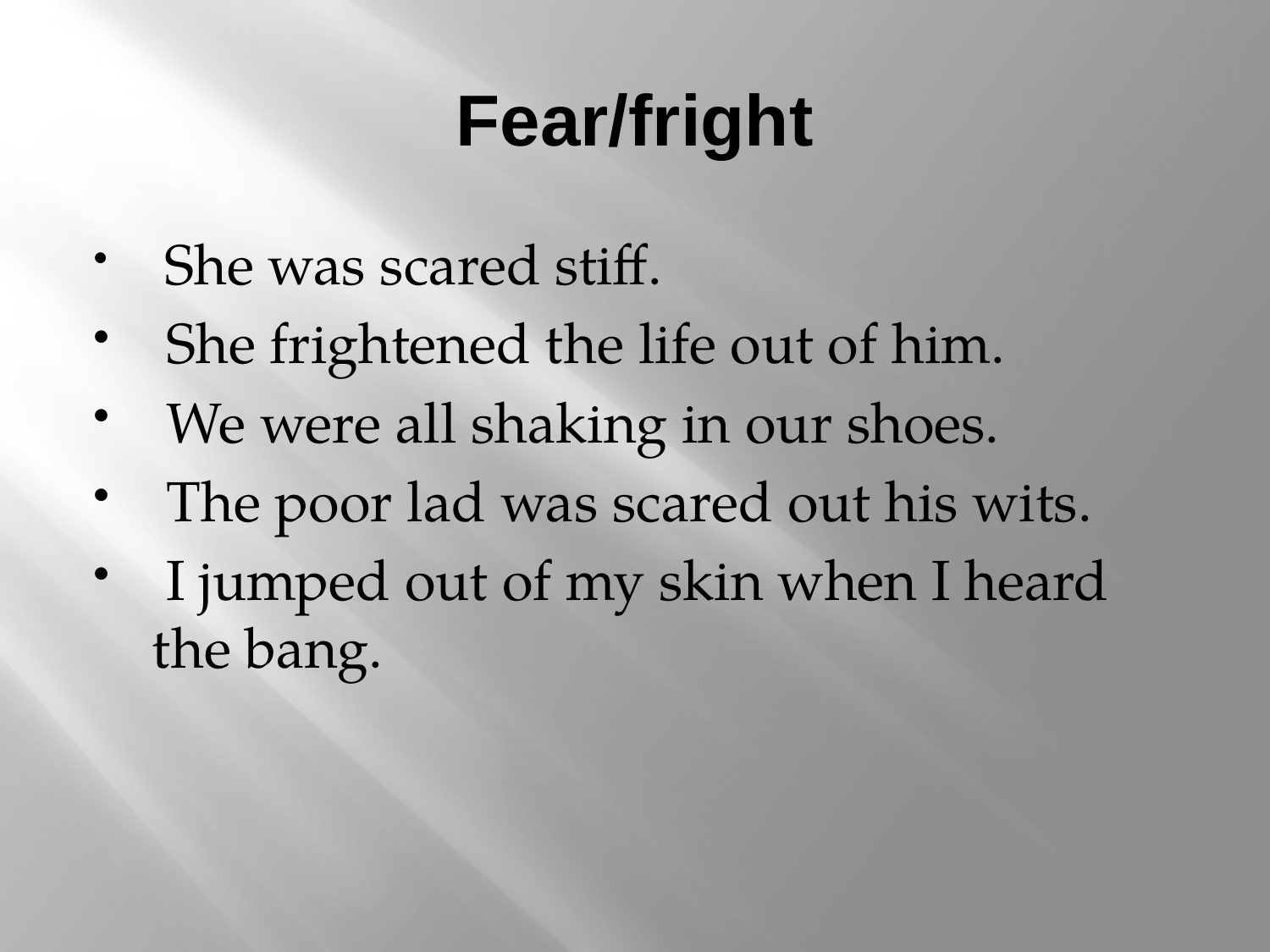

# Fear/fright
 She was scared stiff.
 She frightened the life out of him.
 We were all shaking in our shoes.
 The poor lad was scared out his wits.
 I jumped out of my skin when I heard the bang.